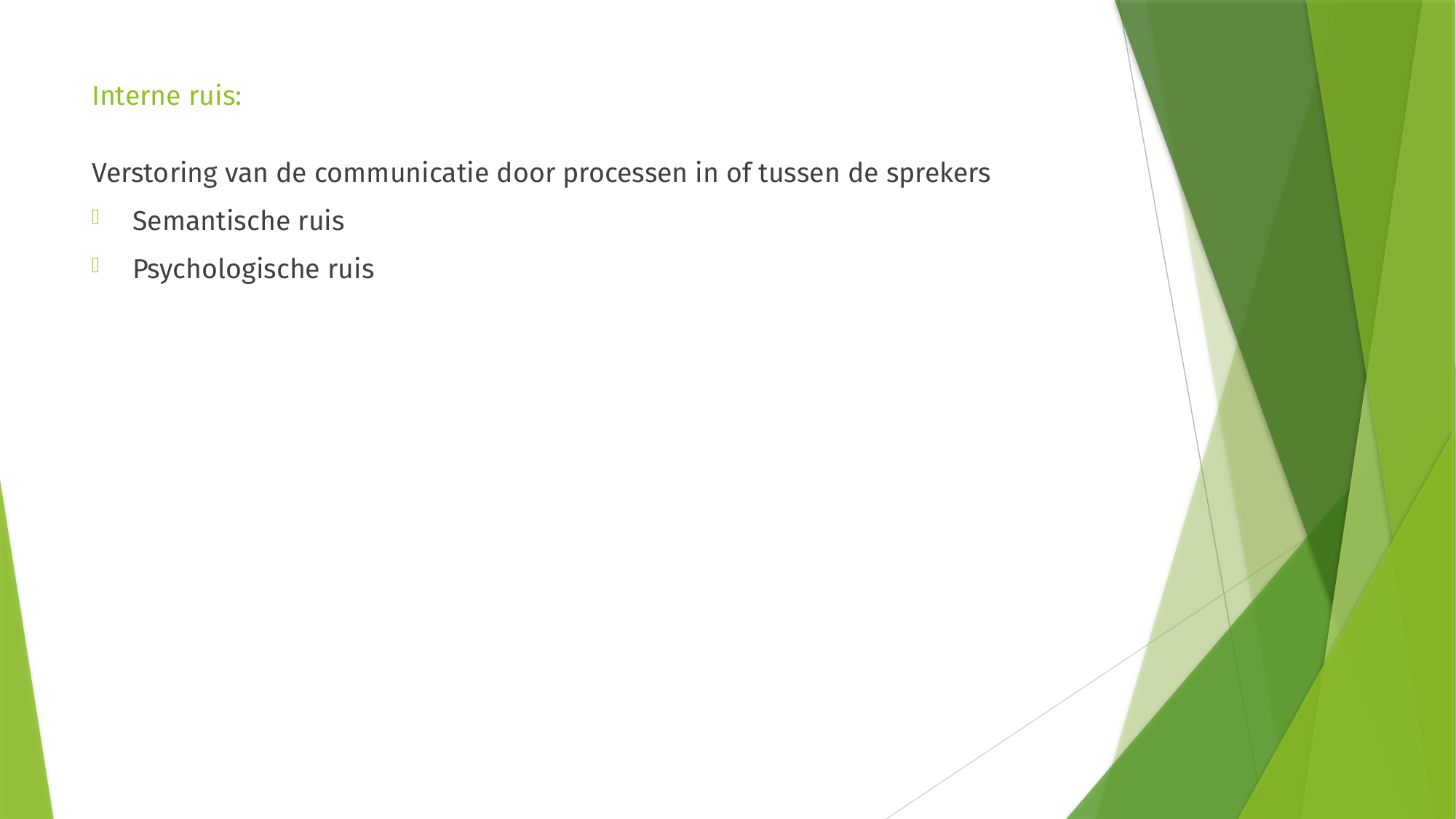

# Interne ruis:
Verstoring van de communicatie door processen in of tussen de sprekers
Semantische ruis
Psychologische ruis